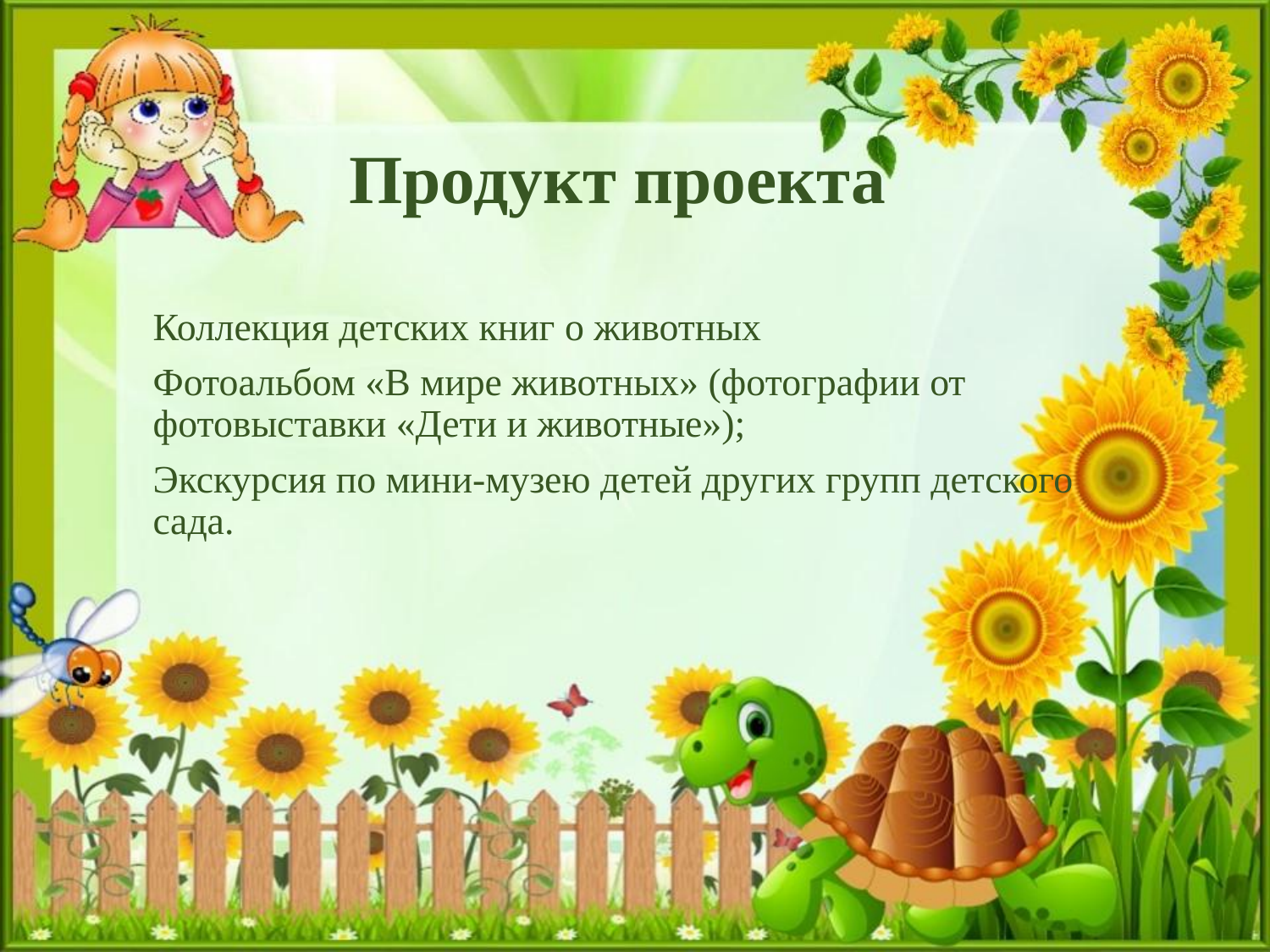

# Продукт проекта
Коллекция детских книг о животных
Фотоальбом «В мире животных» (фотографии от фотовыставки «Дети и животные»);
Экскурсия по мини-музею детей других групп детского сада.